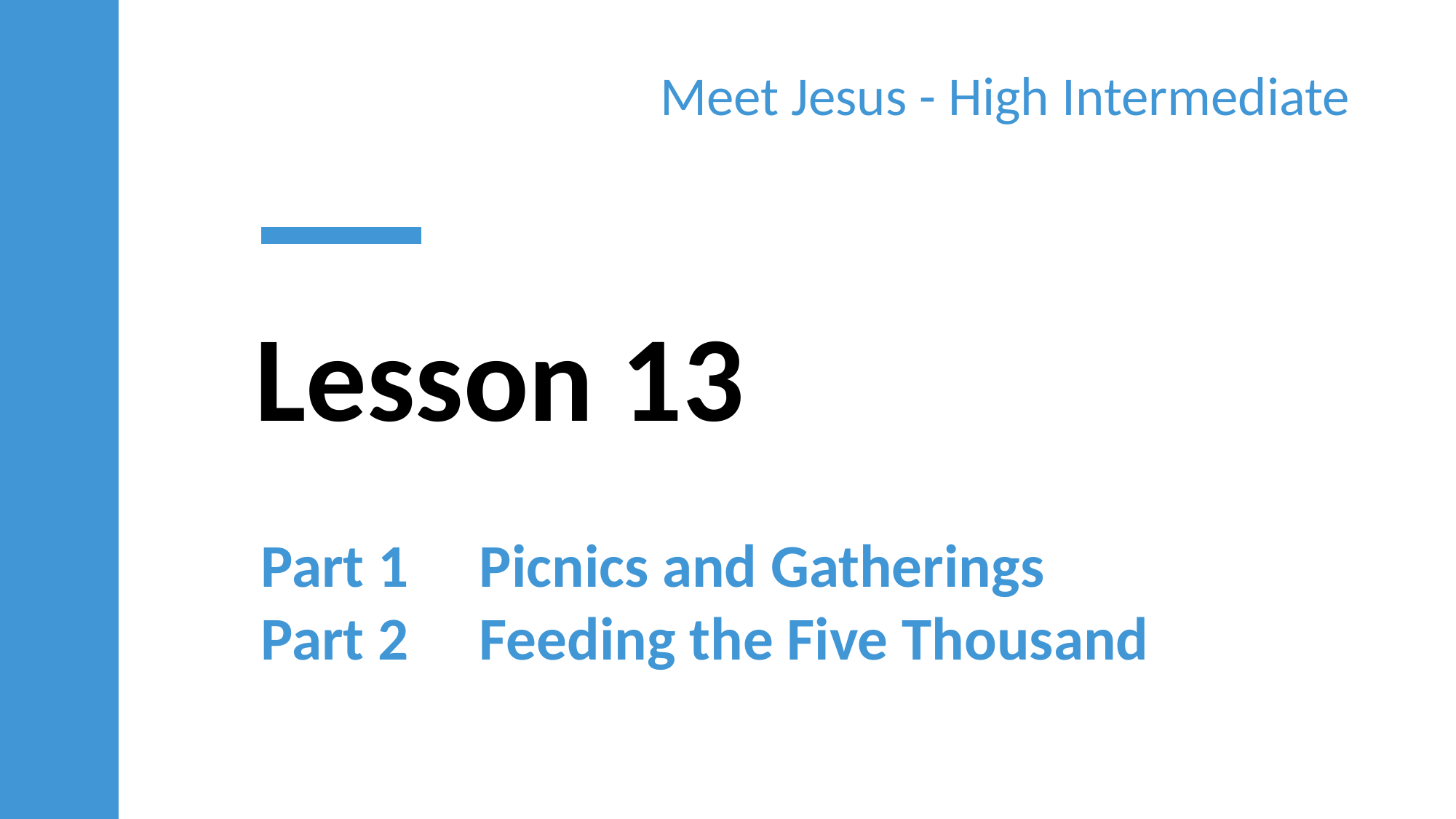

Meet Jesus - High Intermediate
Lesson 13
Part 1	Picnics and Gatherings
Part 2	Feeding the Five Thousand